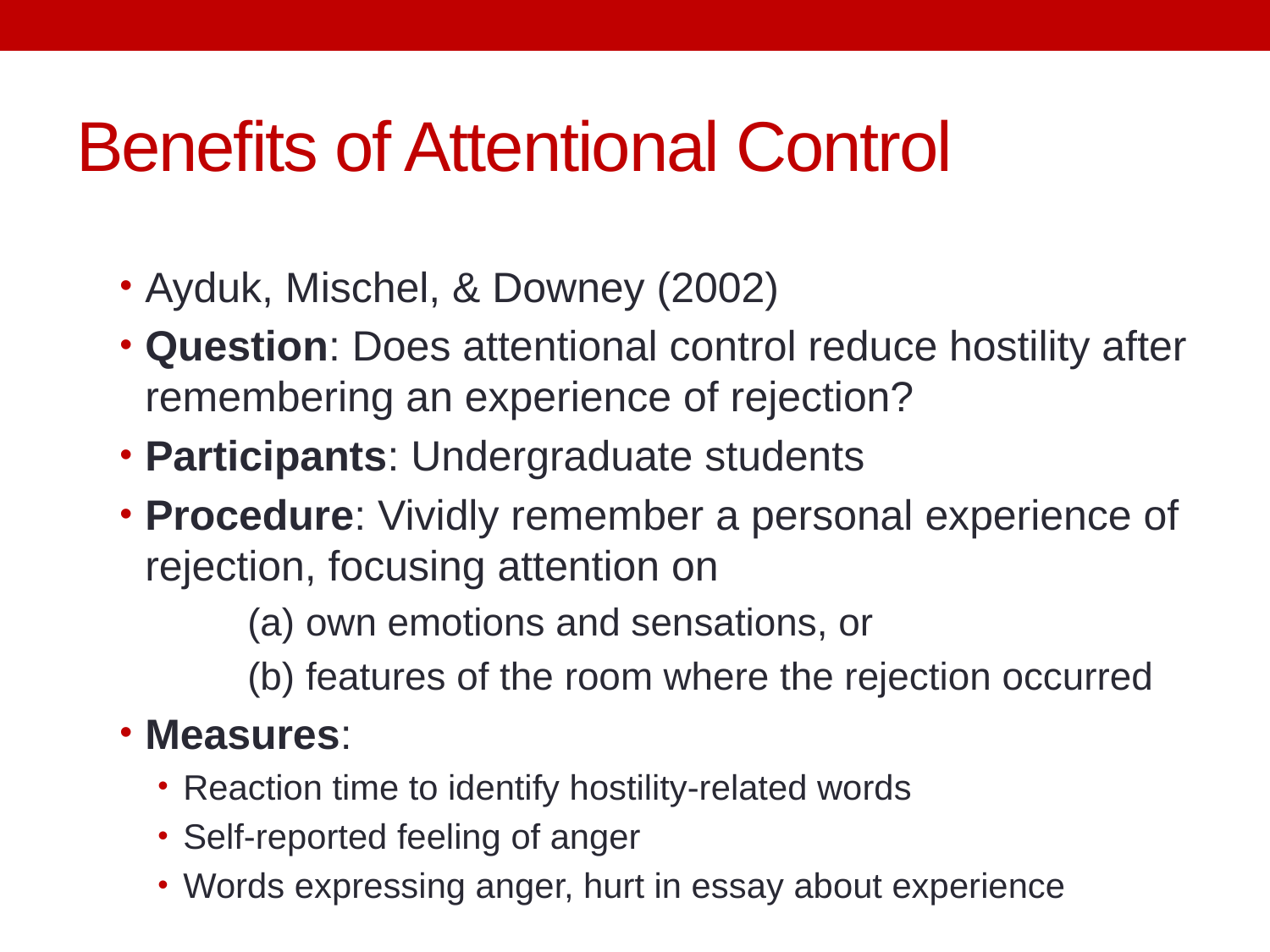

# Benefits of Attentional Control
Ayduk, Mischel, & Downey (2002)
Question: Does attentional control reduce hostility after remembering an experience of rejection?
Participants: Undergraduate students
Procedure: Vividly remember a personal experience of rejection, focusing attention on
(a) own emotions and sensations, or
(b) features of the room where the rejection occurred
Measures:
Reaction time to identify hostility-related words
Self-reported feeling of anger
Words expressing anger, hurt in essay about experience